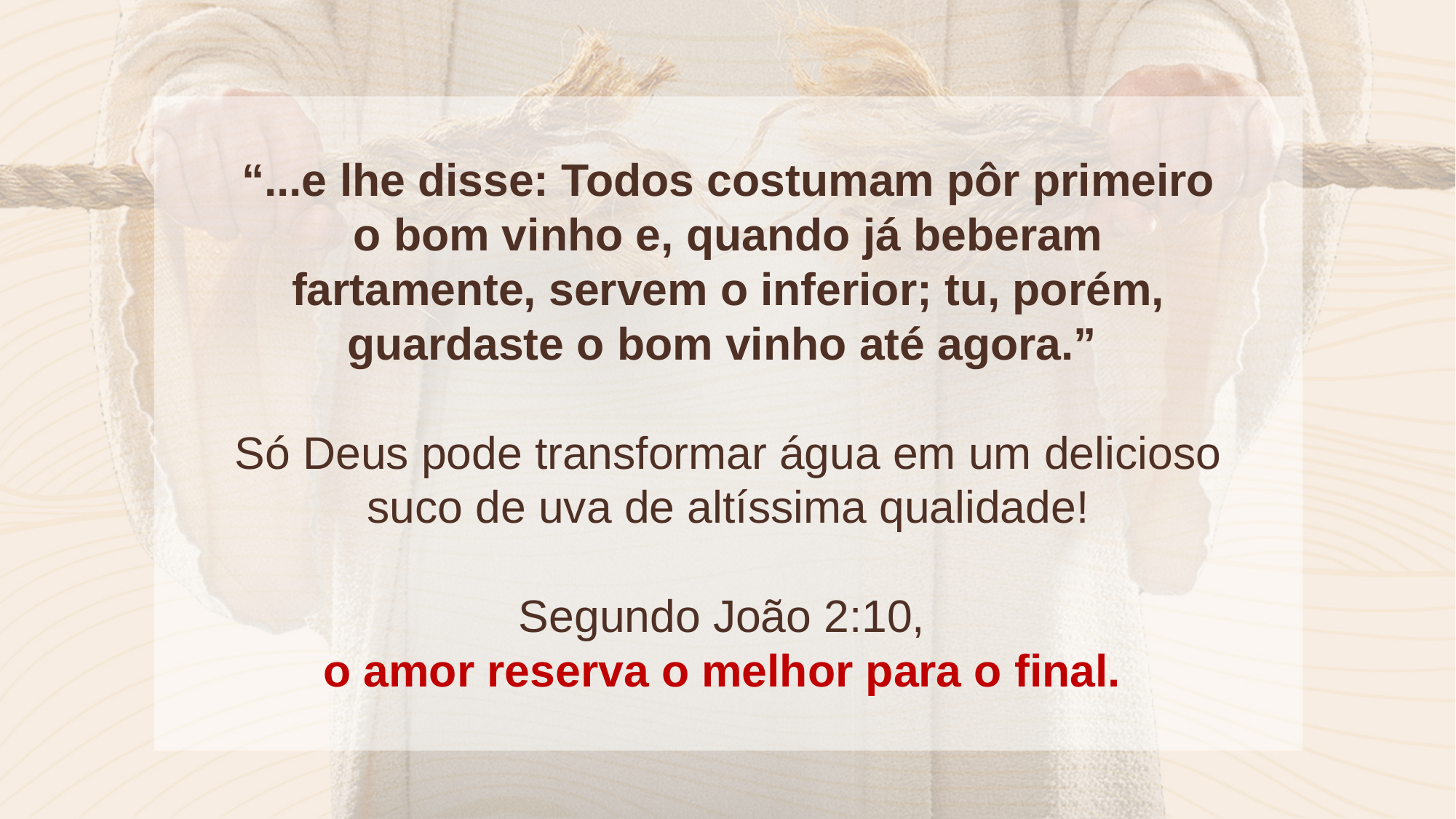

“...e lhe disse: Todos costumam pôr primeiro o bom vinho e, quando já beberam fartamente, servem o inferior; tu, porém, guardaste o bom vinho até agora.”

Só Deus pode transformar água em um delicioso suco de uva de altíssima qualidade!

Segundo João 2:10,
o amor reserva o melhor para o final.